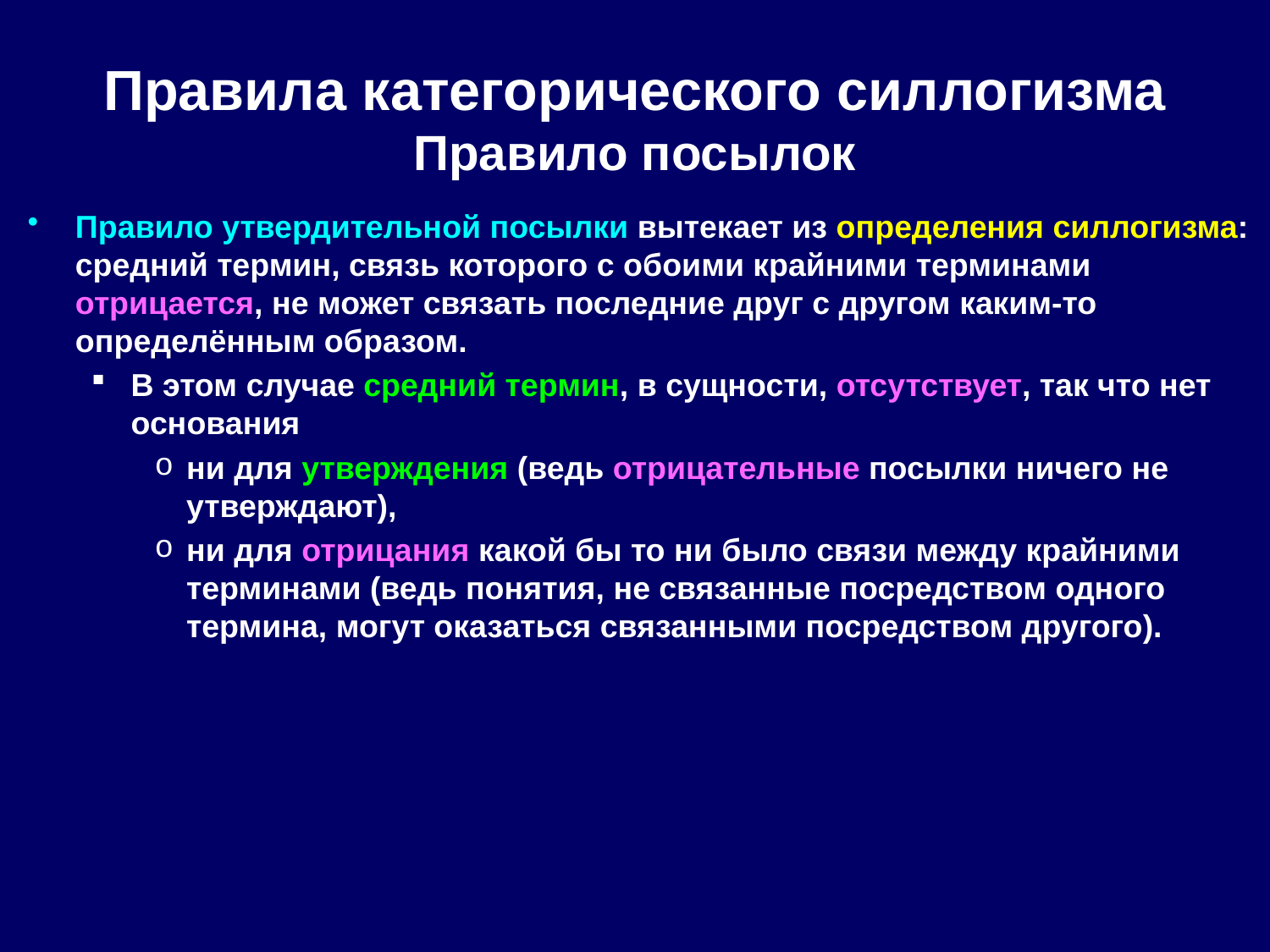

# Правила категорического силлогизма Правило посылок
Правило утвердительной посылки вытекает из определения силлогизма: средний термин, связь которого с обоими крайними терминами отрицается, не может связать последние друг с другом каким-то определённым образом.
В этом случае средний термин, в сущности, отсутствует, так что нет основания
ни для утверждения (ведь отрицательные посылки ничего не утверждают),
ни для отрицания какой бы то ни было связи между крайними терминами (ведь понятия, не связанные посредством одного термина, могут оказаться связанными посредством другого).